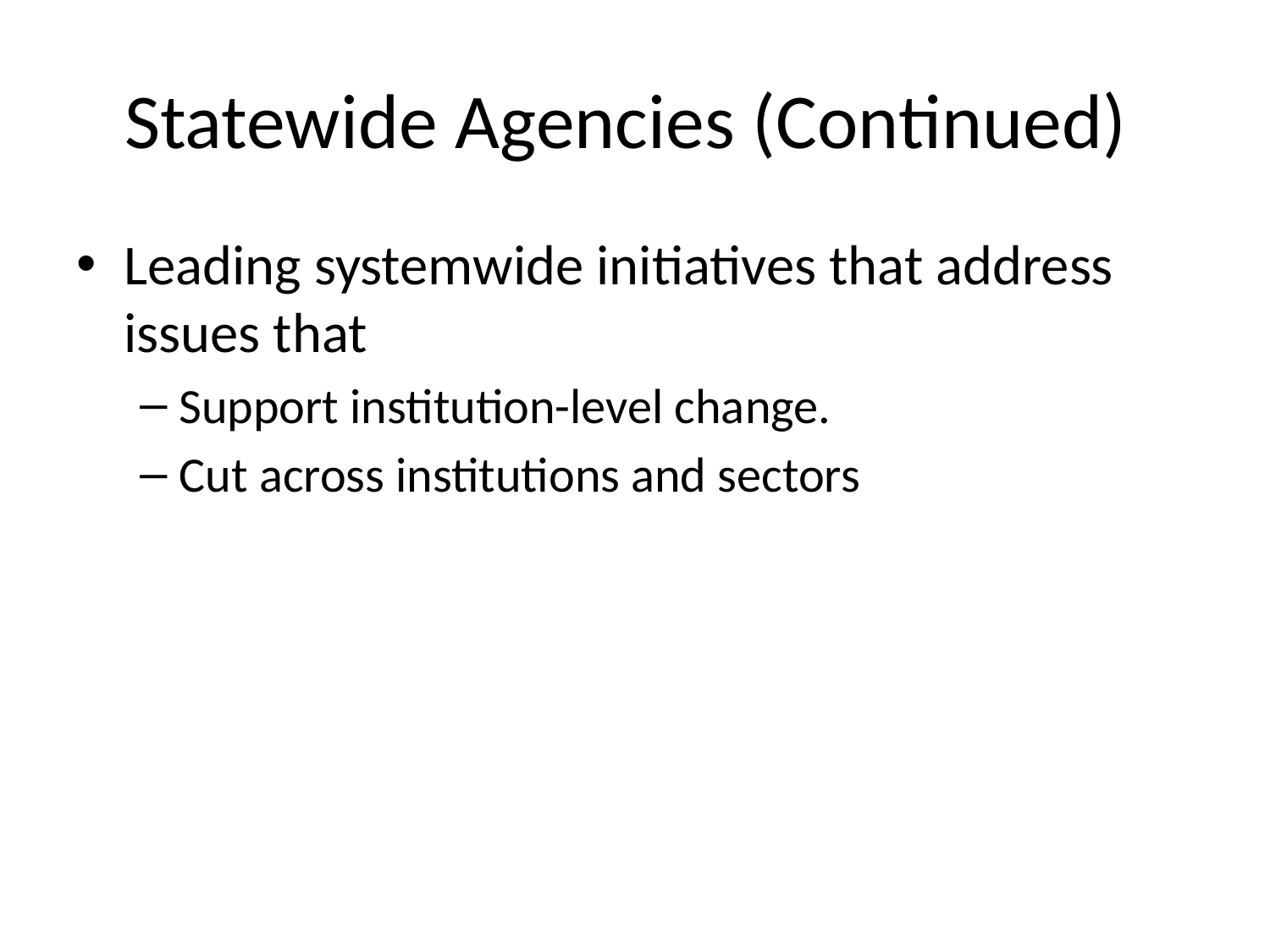

# Statewide Agencies (Continued)
Leading systemwide initiatives that address issues that
Support institution-level change.
Cut across institutions and sectors